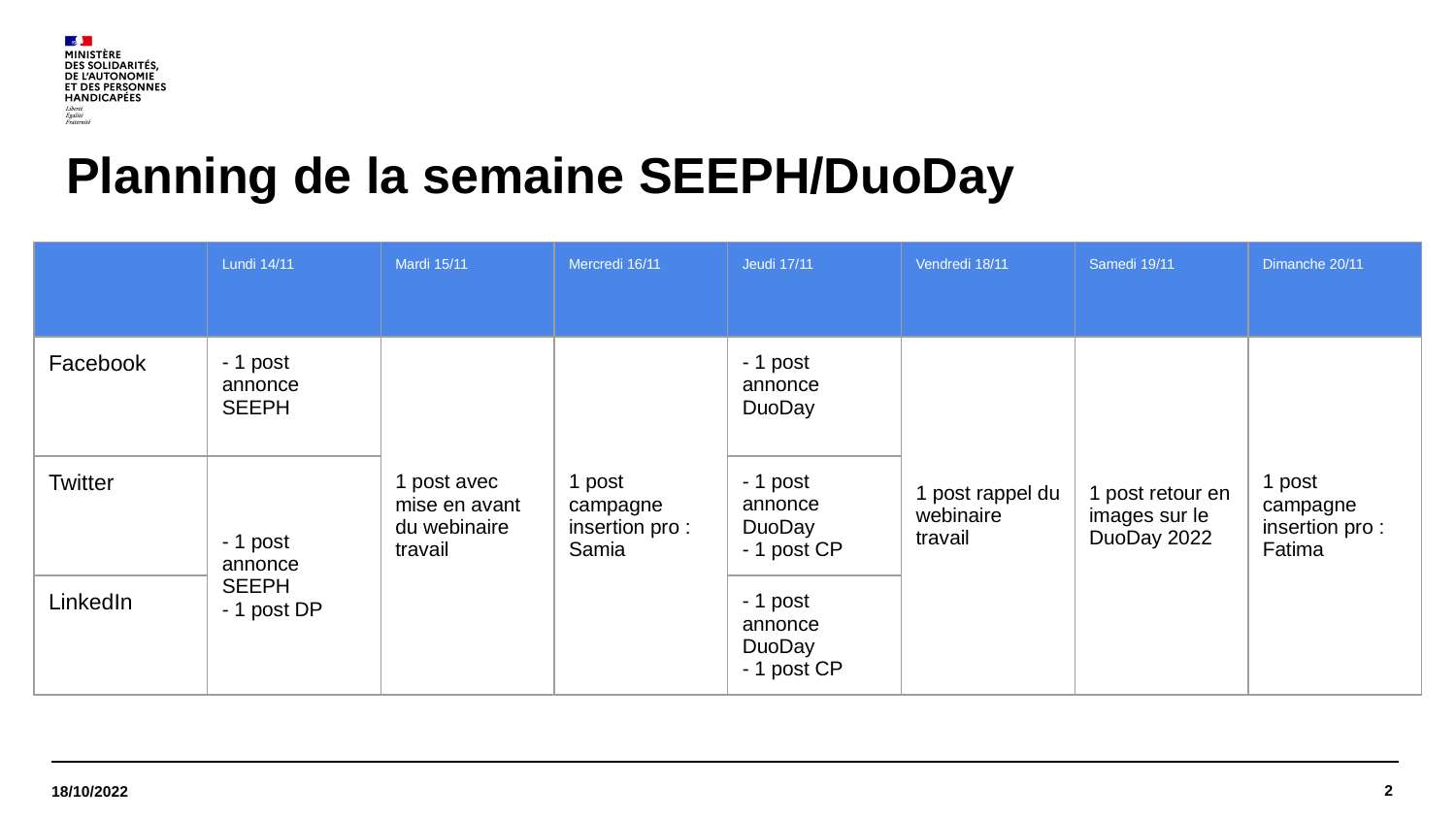

# Planning de la semaine SEEPH/DuoDay
|  | Lundi 14/11 | Mardi 15/11 | Mercredi 16/11 | Jeudi 17/11 | Vendredi 18/11 | Samedi 19/11 | Dimanche 20/11 |
| --- | --- | --- | --- | --- | --- | --- | --- |
| Facebook | - 1 post annonce SEEPH | 1 post avec mise en avant du webinaire travail | 1 post campagne insertion pro : Samia | - 1 post annonce DuoDay | 1 post rappel du webinaire travail | 1 post retour en images sur le DuoDay 2022 | 1 post campagne insertion pro : Fatima |
| Twitter | - 1 post annonce SEEPH - 1 post DP |  |  | - 1 post annonce DuoDay - 1 post CP |  |  |  |
| LinkedIn |  |  |  | - 1 post annonce DuoDay - 1 post CP |  |  |  |
2
18/10/2022